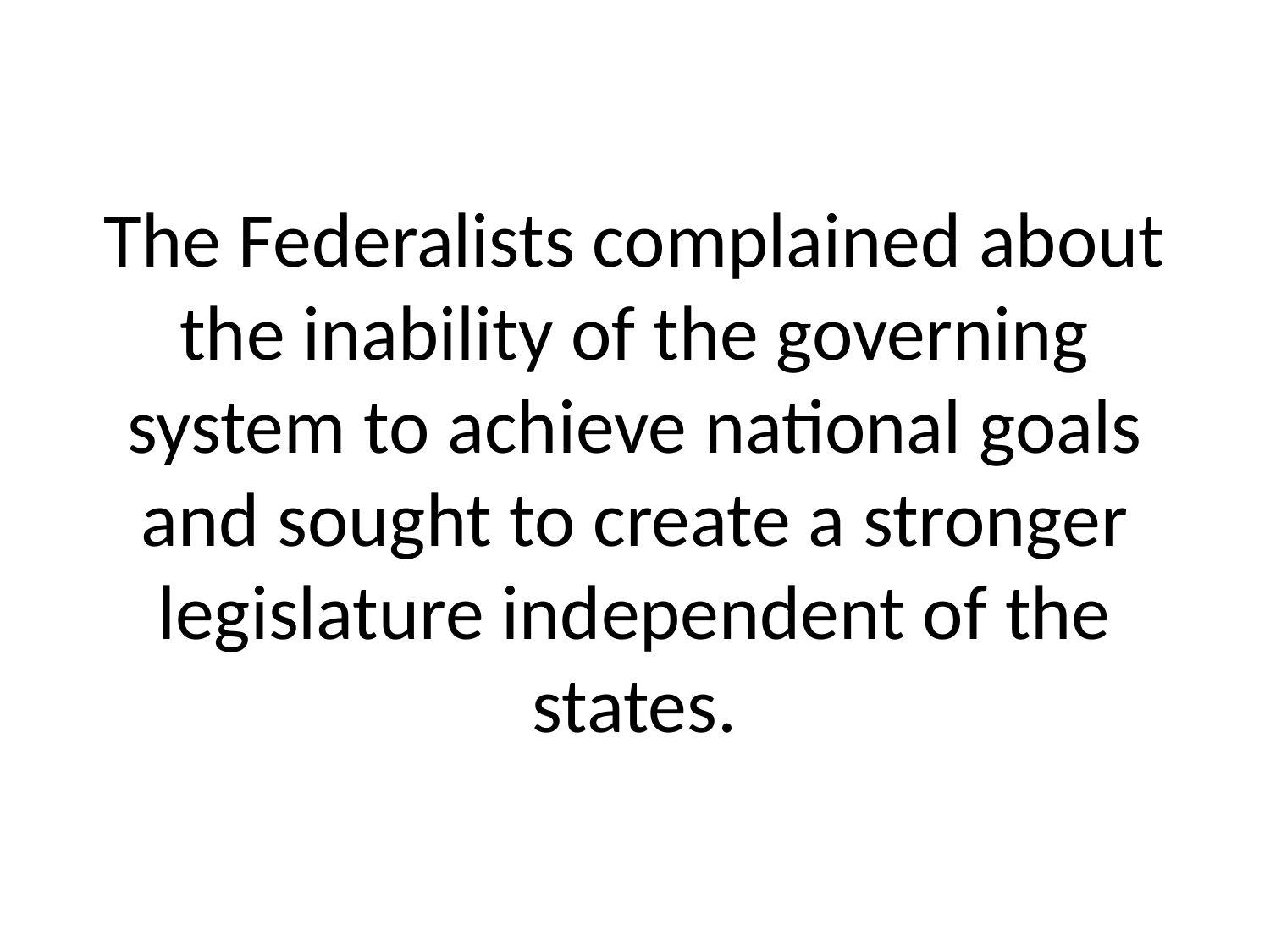

# The Federalists complained about the inability of the governing system to achieve national goals and sought to create a stronger legislature independent of the states.